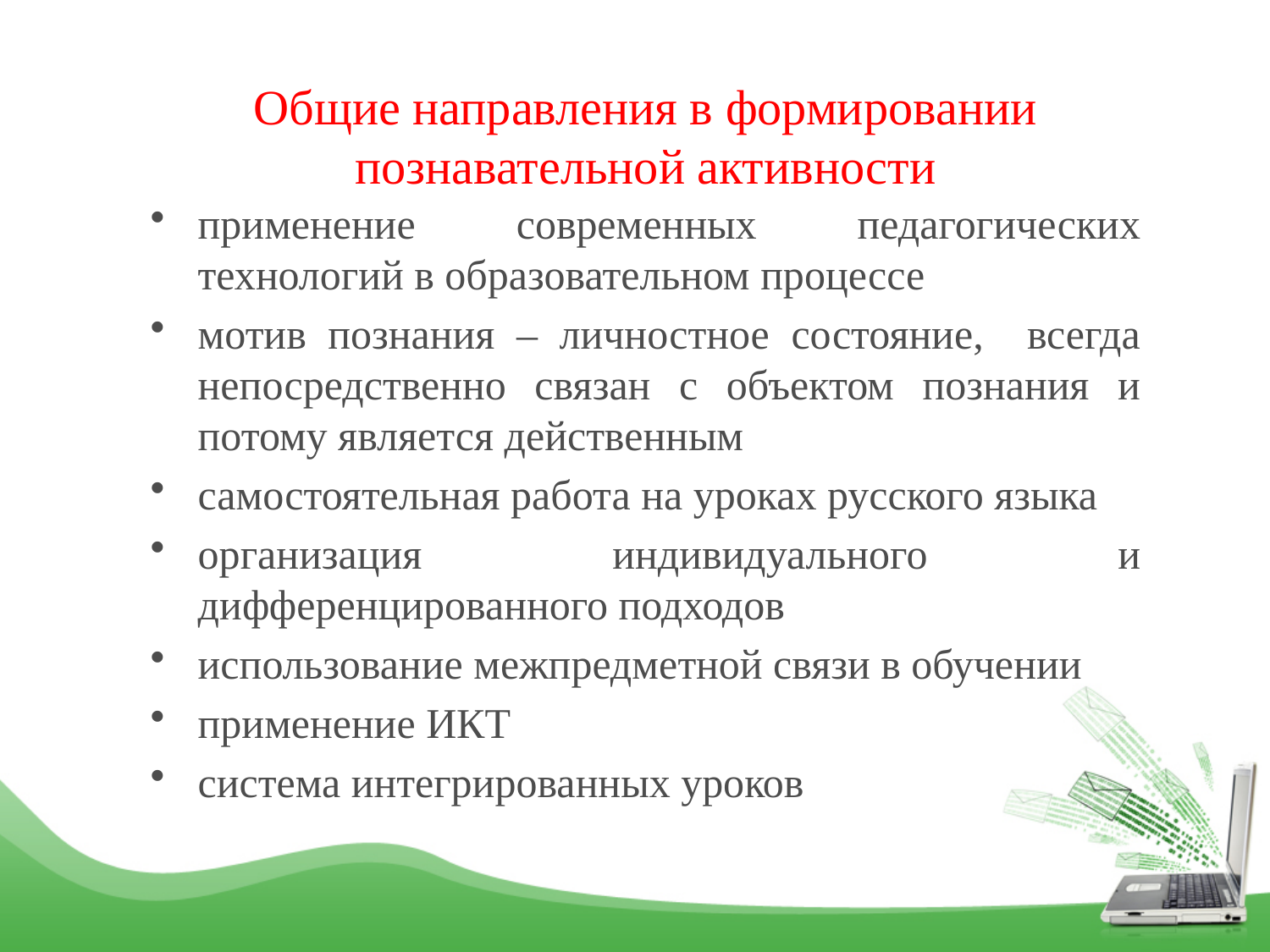

# Общие направления в формировании познавательной активности
применение современных педагогических технологий в образовательном процессе
мотив познания – личностное состояние,  всегда непосредственно связан с объектом познания и потому является действенным
самостоятельная работа на уроках русского языка
организация индивидуального и дифференцированного подходов
использование межпредметной связи в обучении
применение ИКТ
система интегрированных уроков